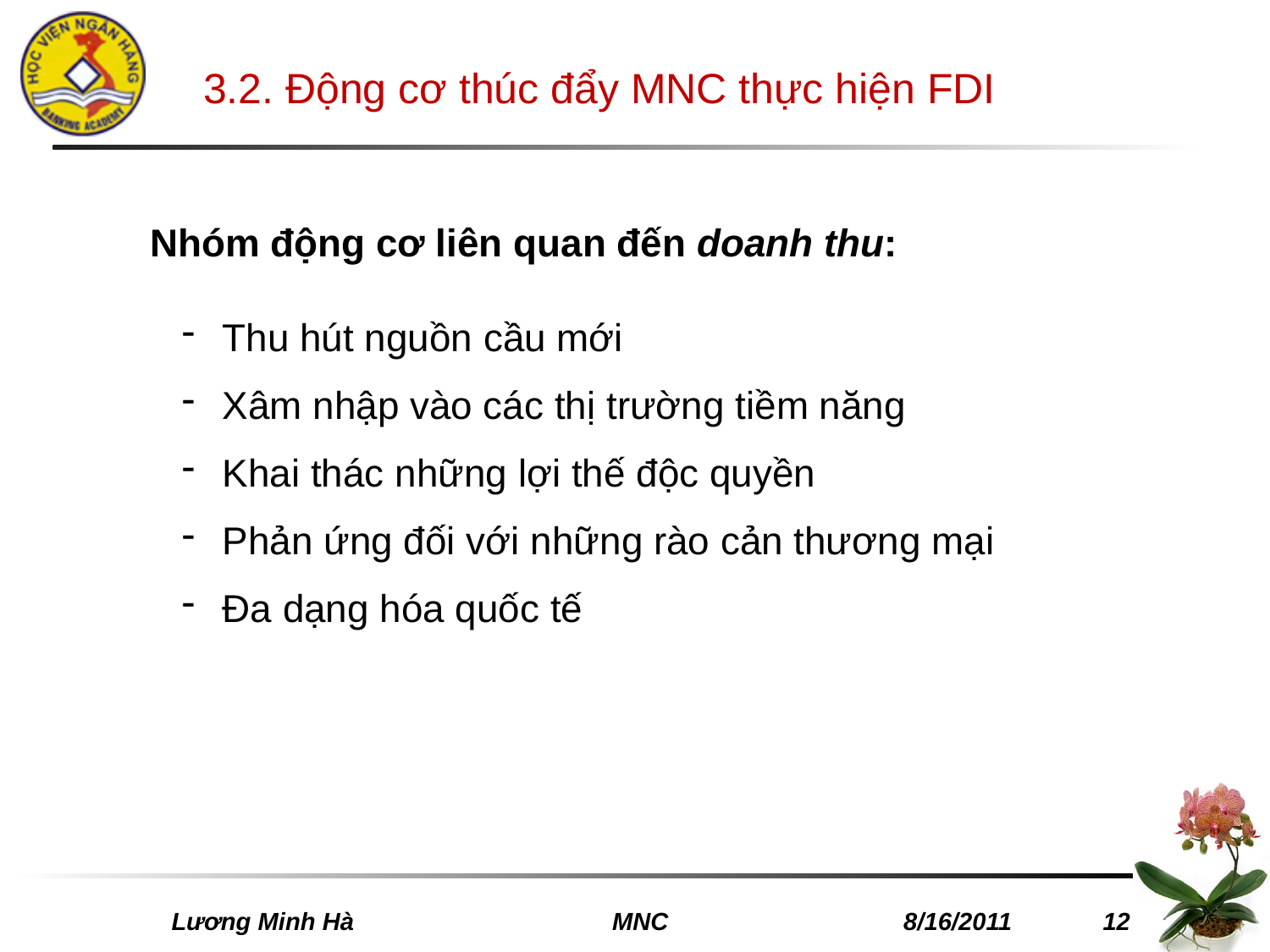

# 3.2. Động cơ thúc đẩy MNC thực hiện FDI
Nhóm động cơ liên quan đến doanh thu:
 Thu hút nguồn cầu mới
 Xâm nhập vào các thị trường tiềm năng
 Khai thác những lợi thế độc quyền
 Phản ứng đối với những rào cản thương mại
 Đa dạng hóa quốc tế
 Lương Minh Hà